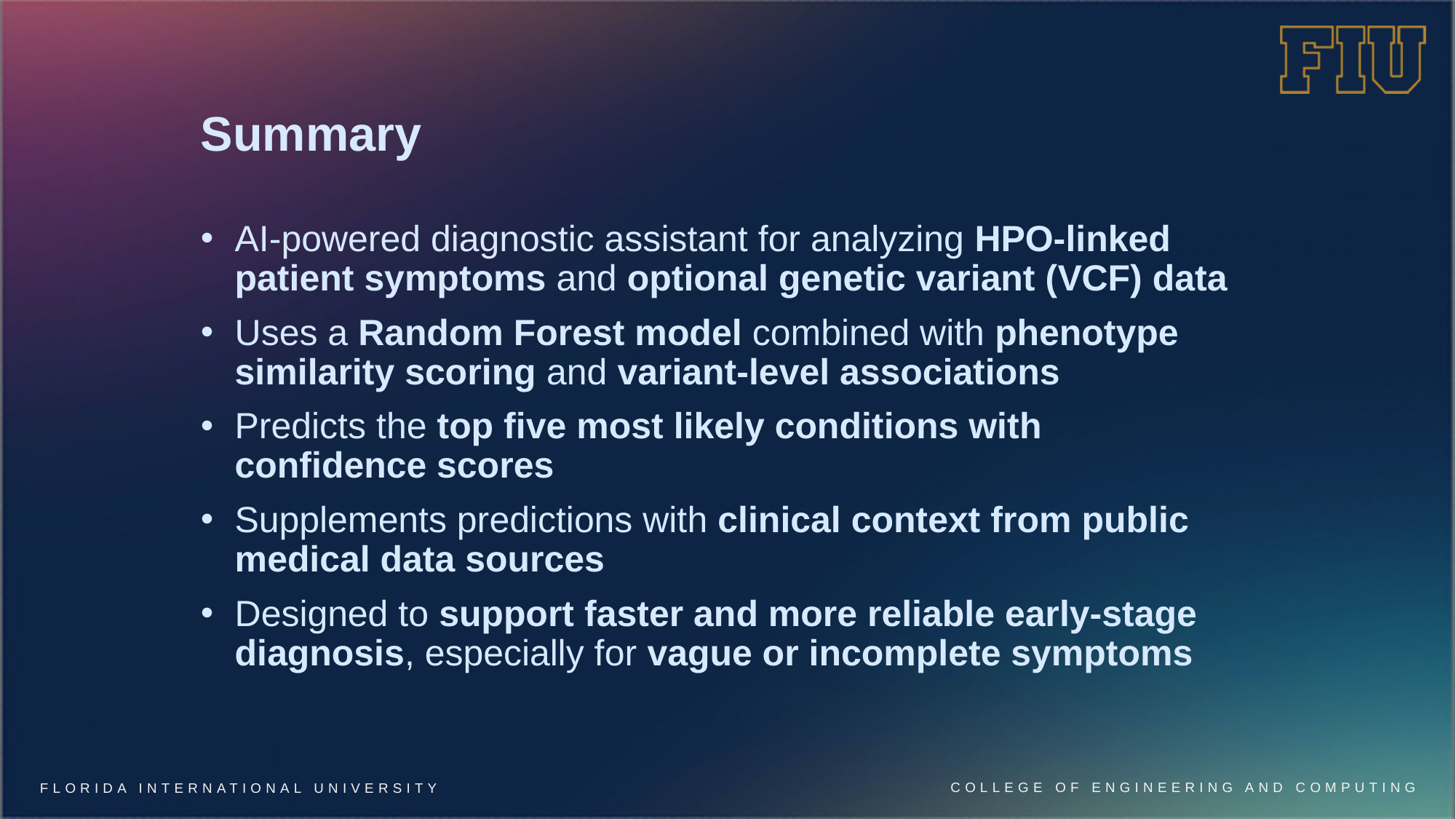

# Summary
AI-powered diagnostic assistant for analyzing HPO-linked patient symptoms and optional genetic variant (VCF) data
Uses a Random Forest model combined with phenotype similarity scoring and variant-level associations
Predicts the top five most likely conditions with confidence scores
Supplements predictions with clinical context from public medical data sources
Designed to support faster and more reliable early-stage diagnosis, especially for vague or incomplete symptoms